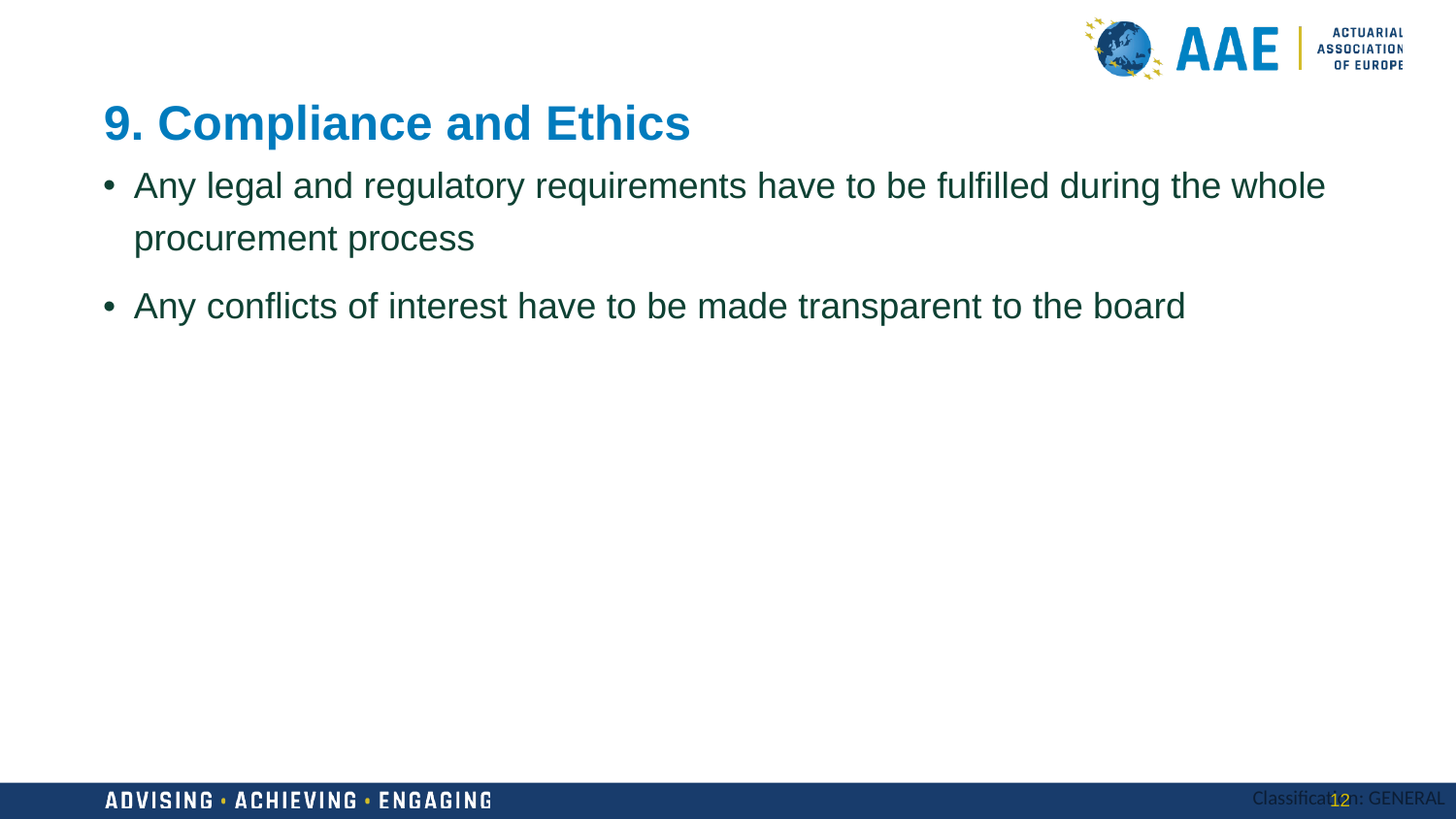

# 9. Compliance and Ethics
Any legal and regulatory requirements have to be fulfilled during the whole procurement process
Any conflicts of interest have to be made transparent to the board

12